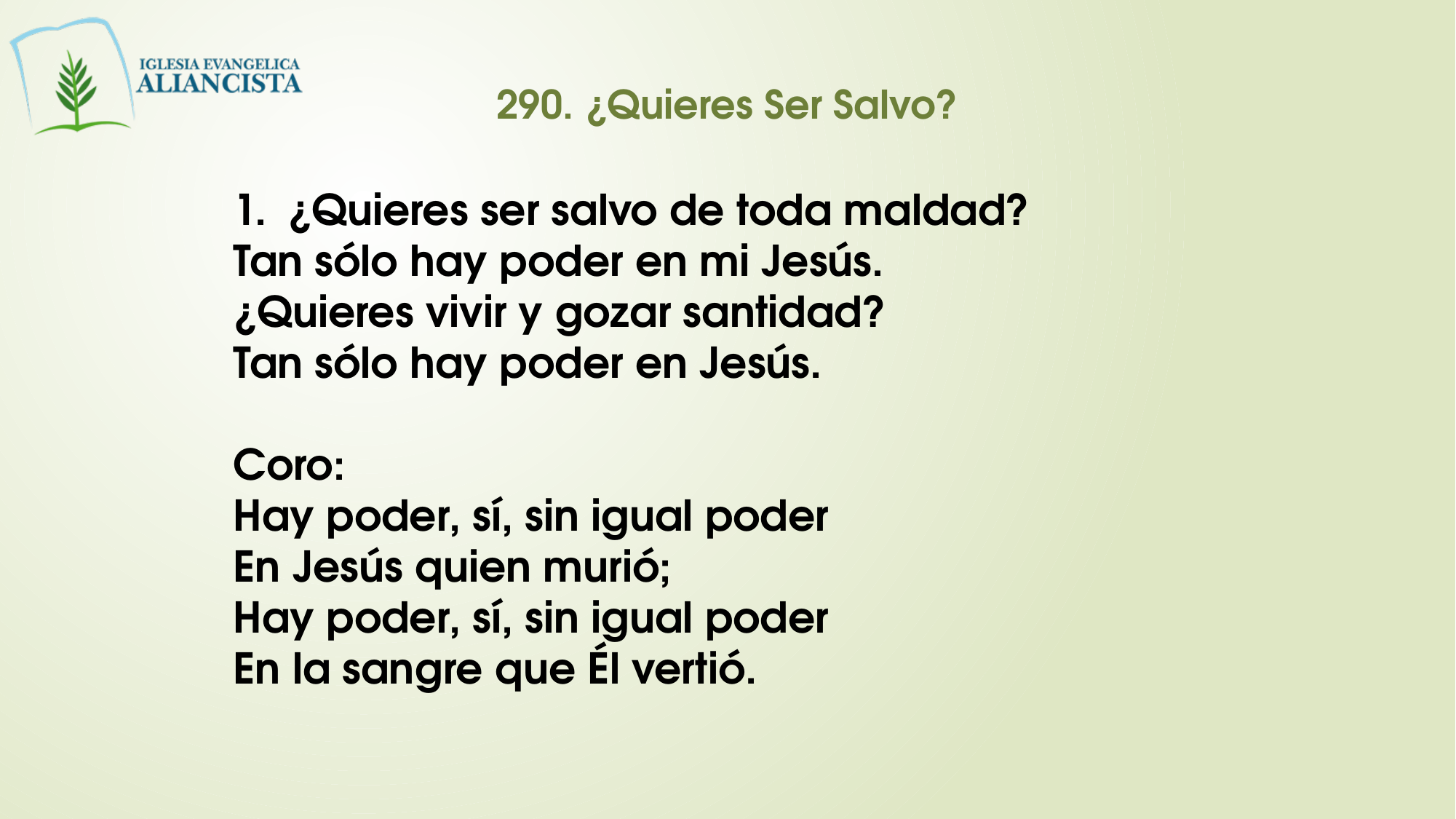

290. ¿Quieres Ser Salvo?
¿Quieres ser salvo de toda maldad?
Tan sólo hay poder en mi Jesús.
¿Quieres vivir y gozar santidad?
Tan sólo hay poder en Jesús.

Coro:
Hay poder, sí, sin igual poder
En Jesús quien murió;
Hay poder, sí, sin igual poder
En la sangre que Él vertió.